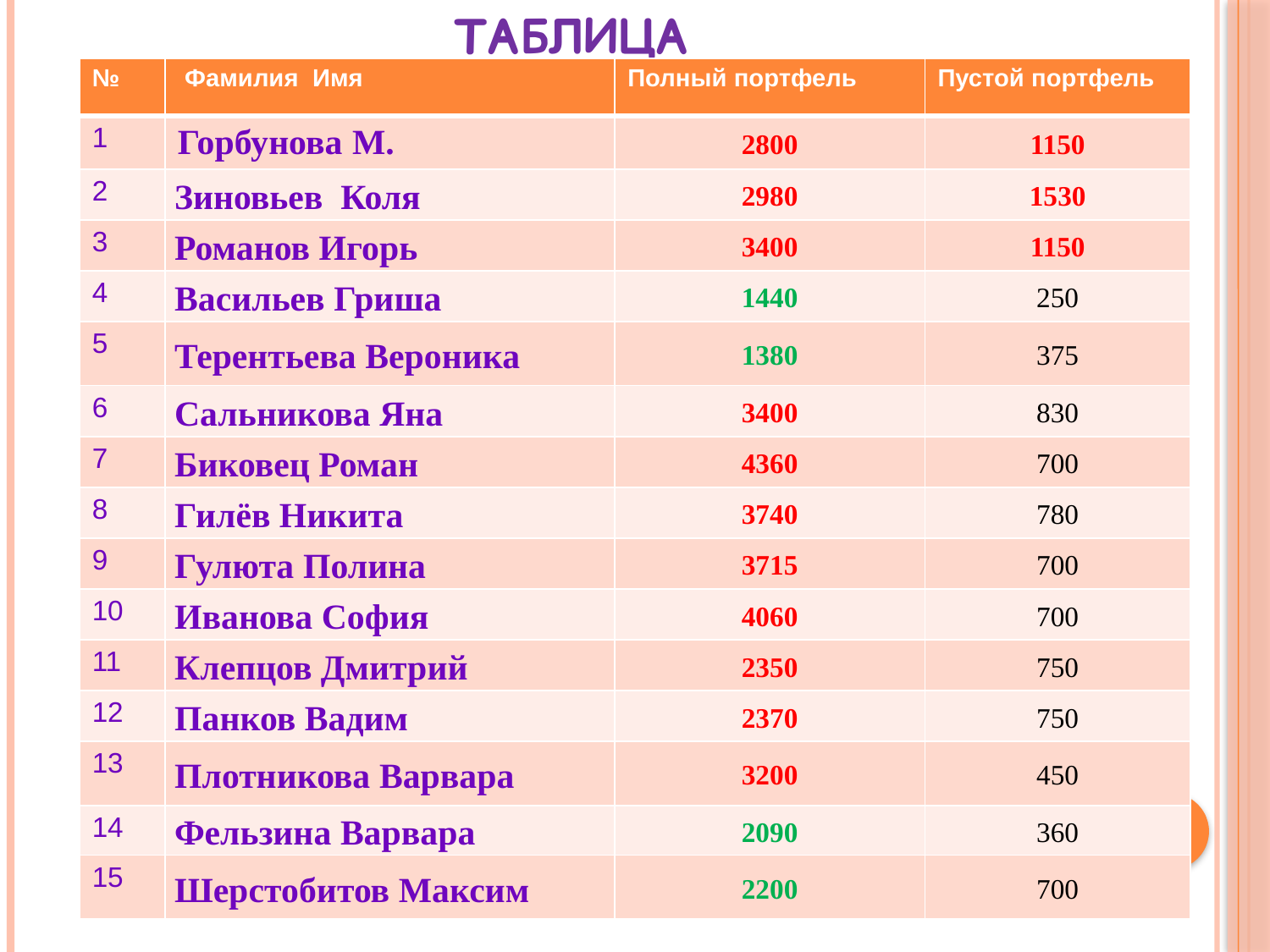

# Таблица
| № | Фамилия Имя | Полный портфель | Пустой портфель |
| --- | --- | --- | --- |
| 1 | Горбунова М. | 2800 | 1150 |
| 2 | Зиновьев Коля | 2980 | 1530 |
| 3 | Романов Игорь | 3400 | 1150 |
| 4 | Васильев Гриша | 1440 | 250 |
| 5 | Терентьева Вероника | 1380 | 375 |
| 6 | Сальникова Яна | 3400 | 830 |
| 7 | Биковец Роман | 4360 | 700 |
| 8 | Гилёв Никита | 3740 | 780 |
| 9 | Гулюта Полина | 3715 | 700 |
| 10 | Иванова София | 4060 | 700 |
| 11 | Клепцов Дмитрий | 2350 | 750 |
| 12 | Панков Вадим | 2370 | 750 |
| 13 | Плотникова Варвара | 3200 | 450 |
| 14 | Фельзина Варвара | 2090 | 360 |
| 15 | Шерстобитов Максим | 2200 | 700 |